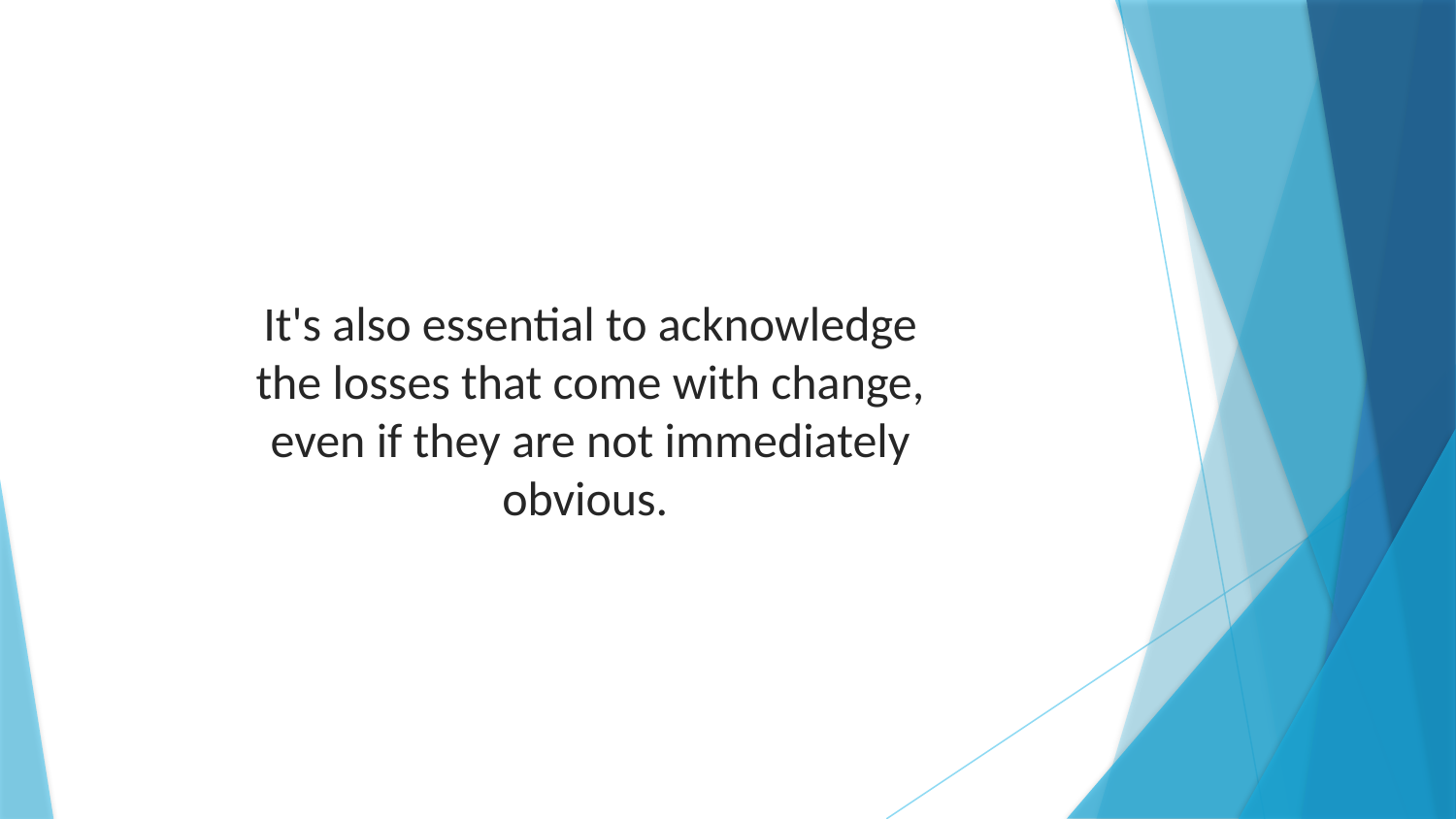

It's also essential to acknowledge the losses that come with change, even if they are not immediately obvious.